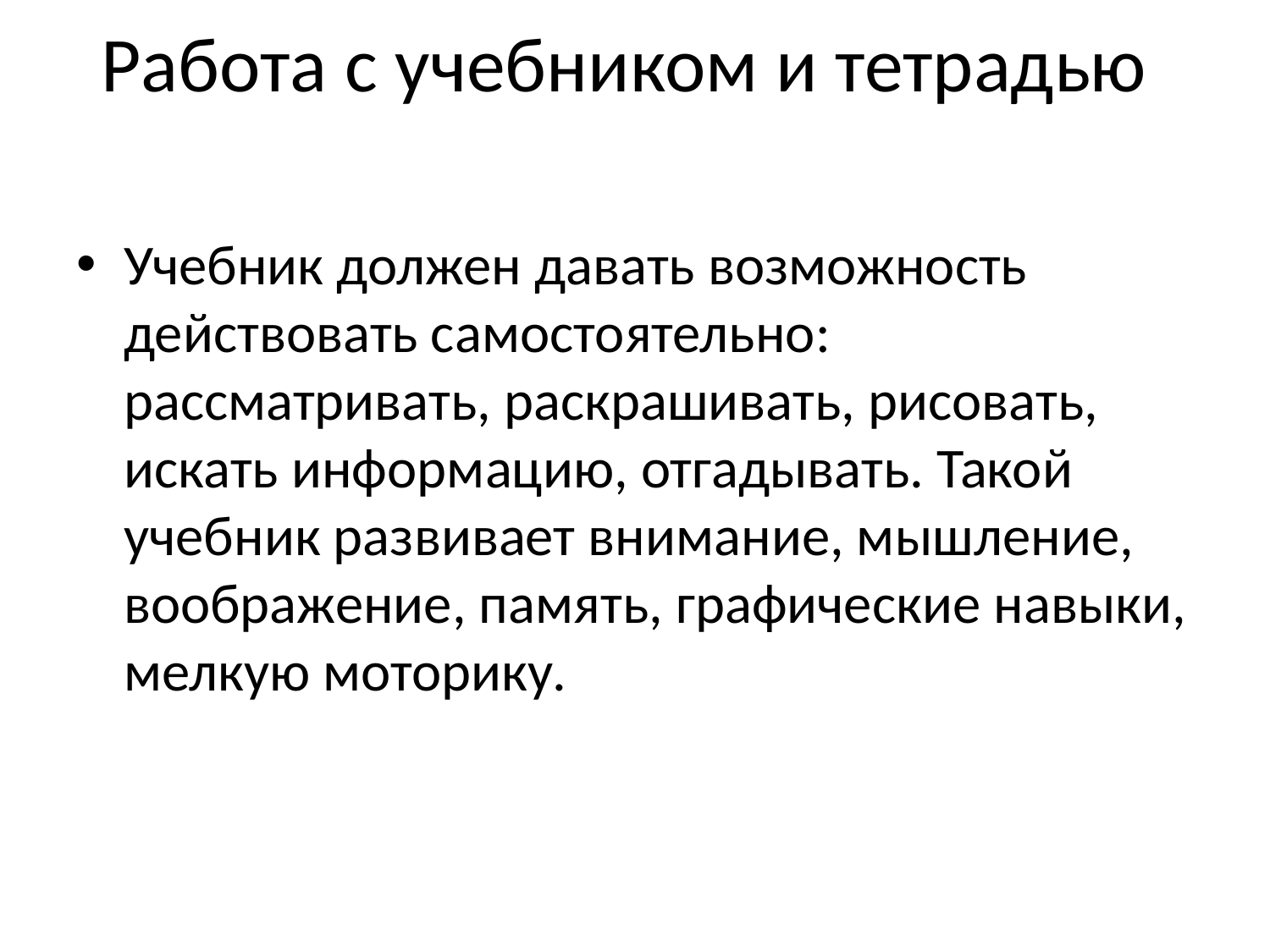

# Работа с учебником и тетрадью
Учебник должен давать возможность действовать самостоятельно: рассматривать, раскрашивать, рисовать, искать информацию, отгадывать. Такой учебник развивает внимание, мышление, воображение, память, графические навыки, мелкую моторику.